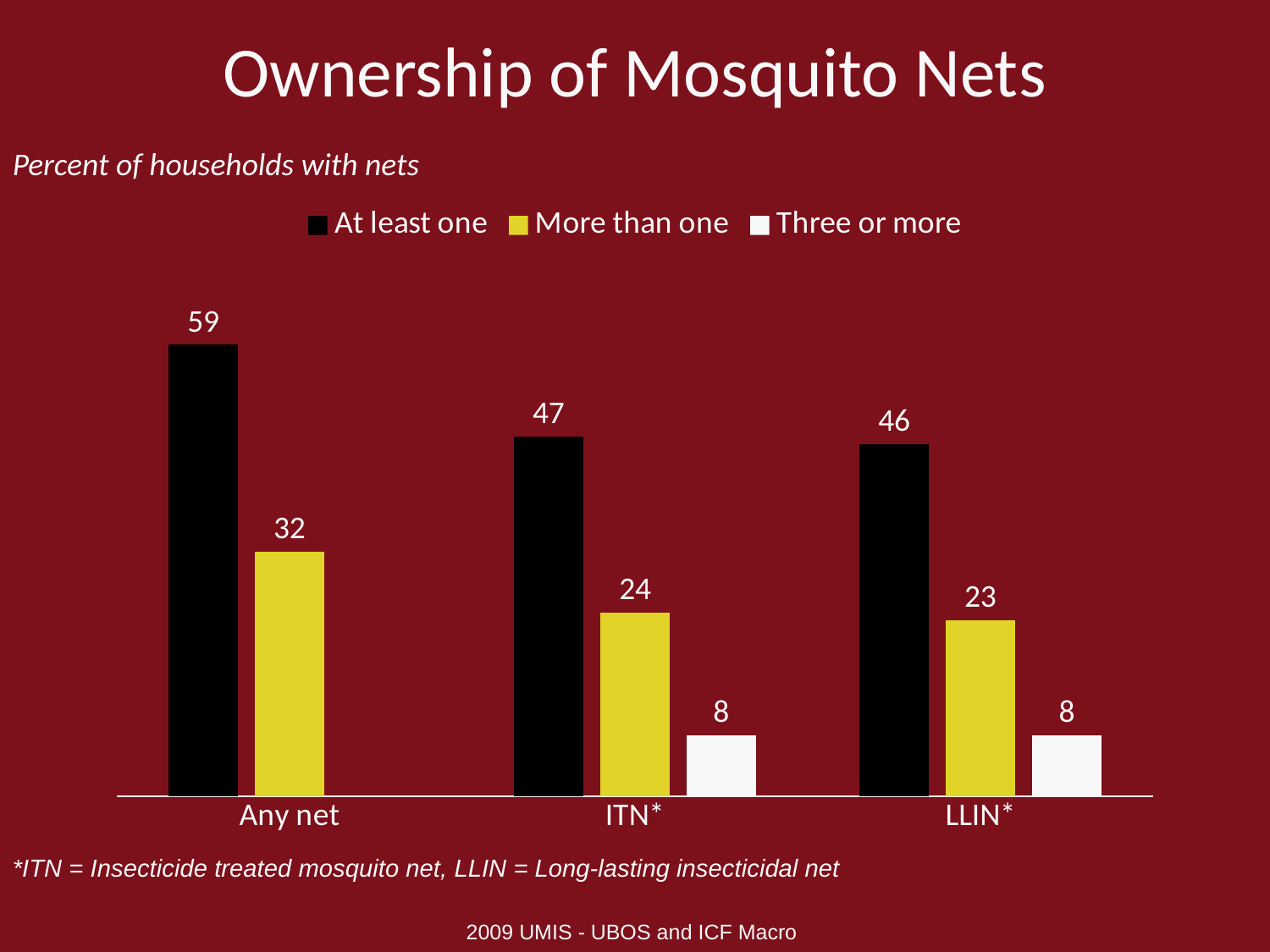

# Ownership of Mosquito Nets
Percent of households with nets

### Chart

| Category | At least one | More than one | Three or more |
|---|---|---|---|
| Any net | 59.0 | 32.0 | None |
| ITN* | 47.0 | 24.0 | 8.0 |
| LLIN* | 46.0 | 23.0 | 8.0 |
*ITN = Insecticide treated mosquito net, LLIN = Long-lasting insecticidal net
2009 UMIS - UBOS and ICF Macro